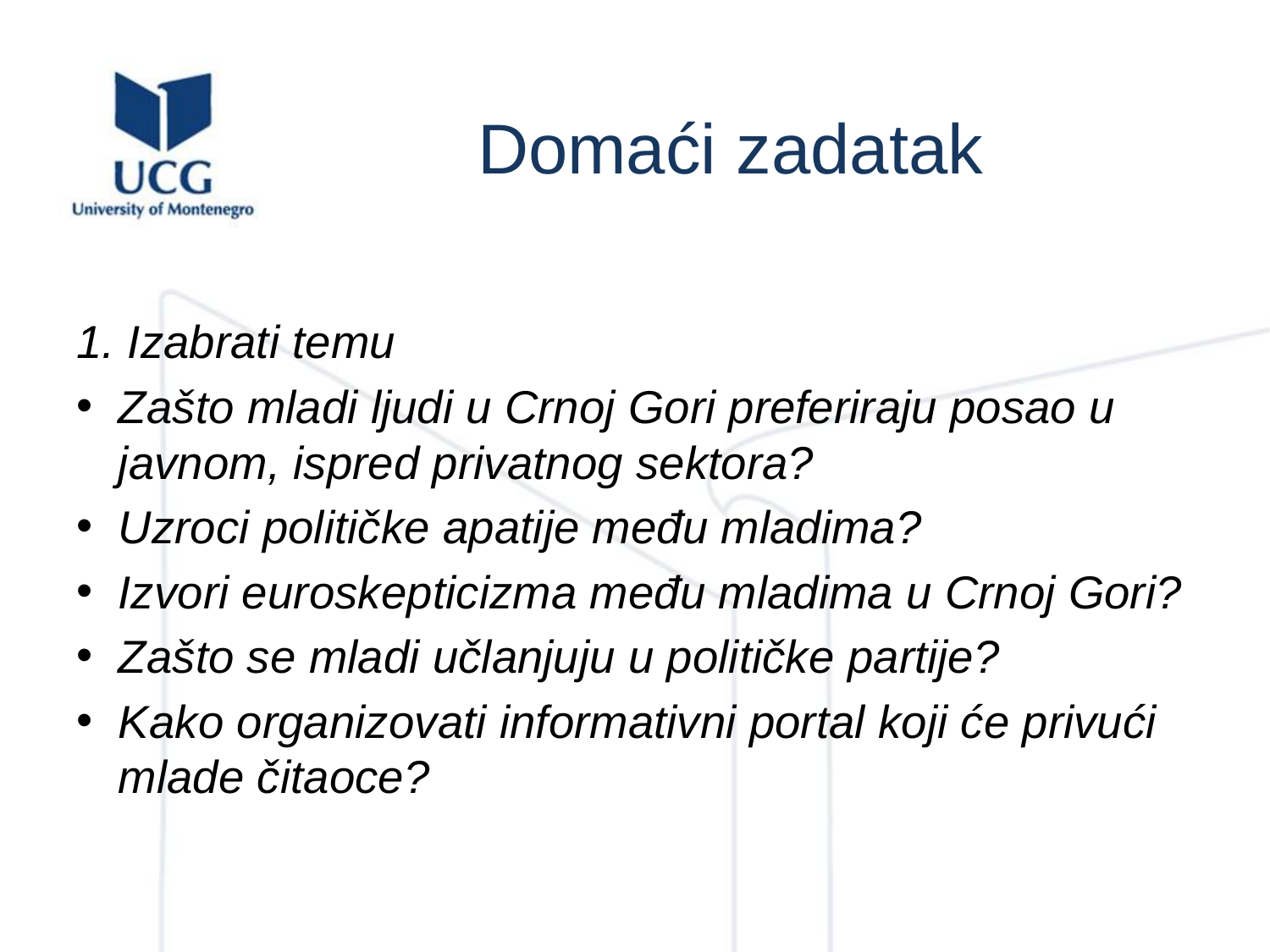

# Domaći zadatak
1. Izabrati temu
Zašto mladi ljudi u Crnoj Gori preferiraju posao u javnom, ispred privatnog sektora?
Uzroci političke apatije među mladima?
Izvori euroskepticizma među mladima u Crnoj Gori?
Zašto se mladi učlanjuju u političke partije?
Kako organizovati informativni portal koji će privući mlade čitaoce?